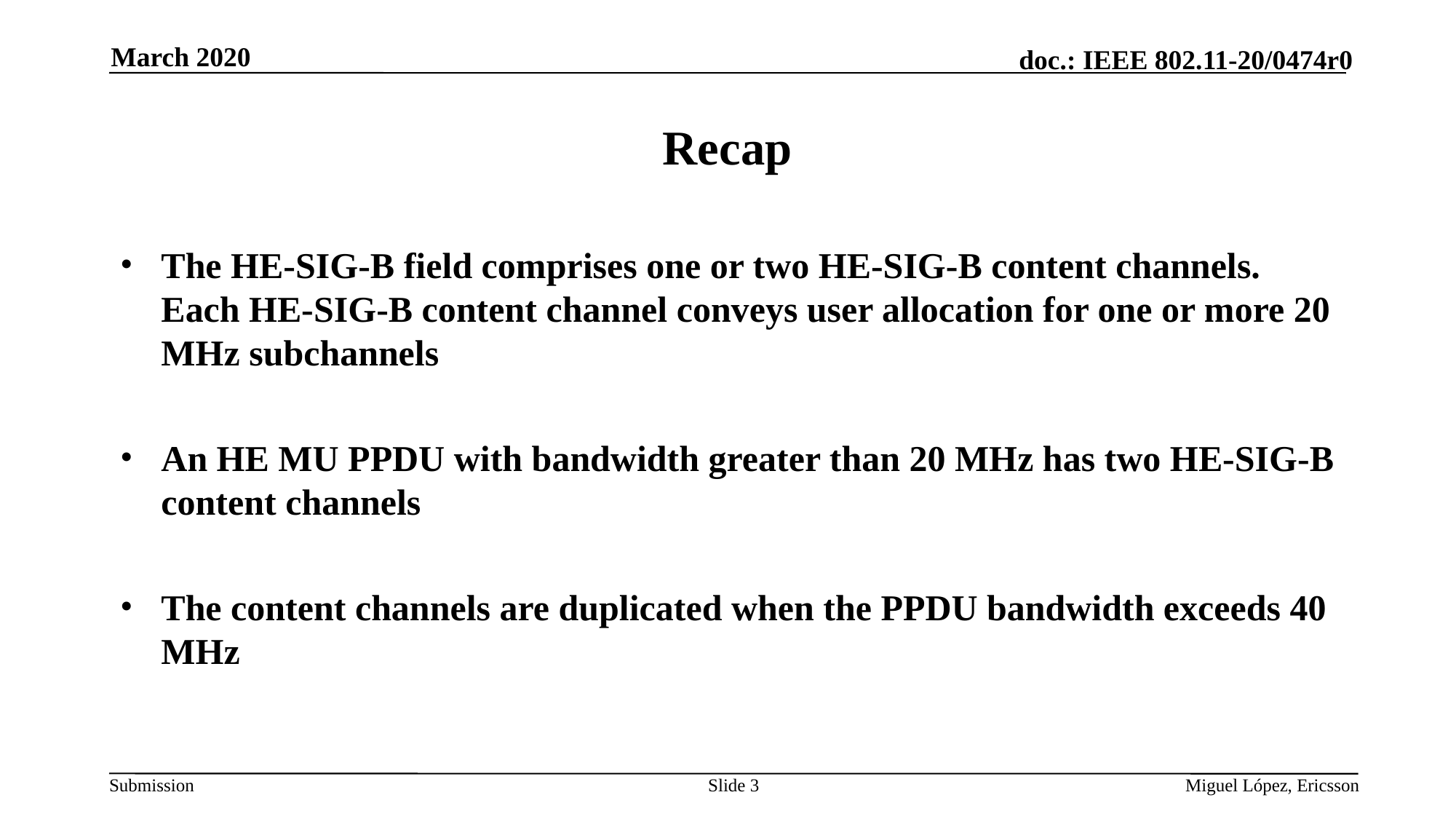

March 2020
# Recap
The HE-SIG-B field comprises one or two HE-SIG-B content channels. Each HE-SIG-B content channel conveys user allocation for one or more 20 MHz subchannels

An HE MU PPDU with bandwidth greater than 20 MHz has two HE-SIG-B content channels

The content channels are duplicated when the PPDU bandwidth exceeds 40 MHz
Slide 3
Miguel López, Ericsson